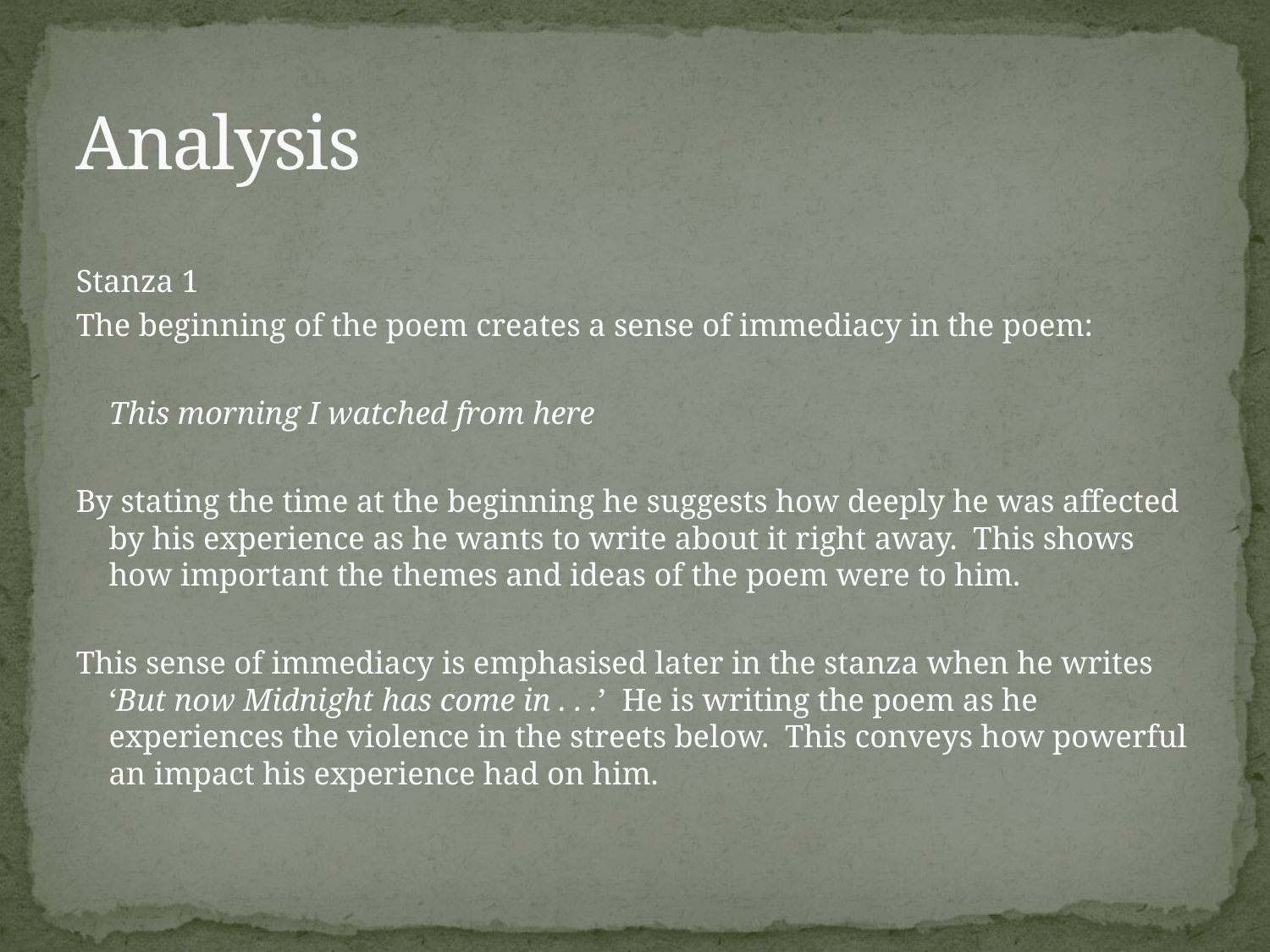

# Analysis

Stanza 1
The beginning of the poem creates a sense of immediacy in the poem:

		This morning I watched from here

By stating the time at the beginning he suggests how deeply he was affected by his experience as he wants to write about it right away.  This shows how important the themes and ideas of the poem were to him.

This sense of immediacy is emphasised later in the stanza when he writes ‘But now Midnight has come in . . .’  He is writing the poem as he experiences the violence in the streets below.  This conveys how powerful an impact his experience had on him.